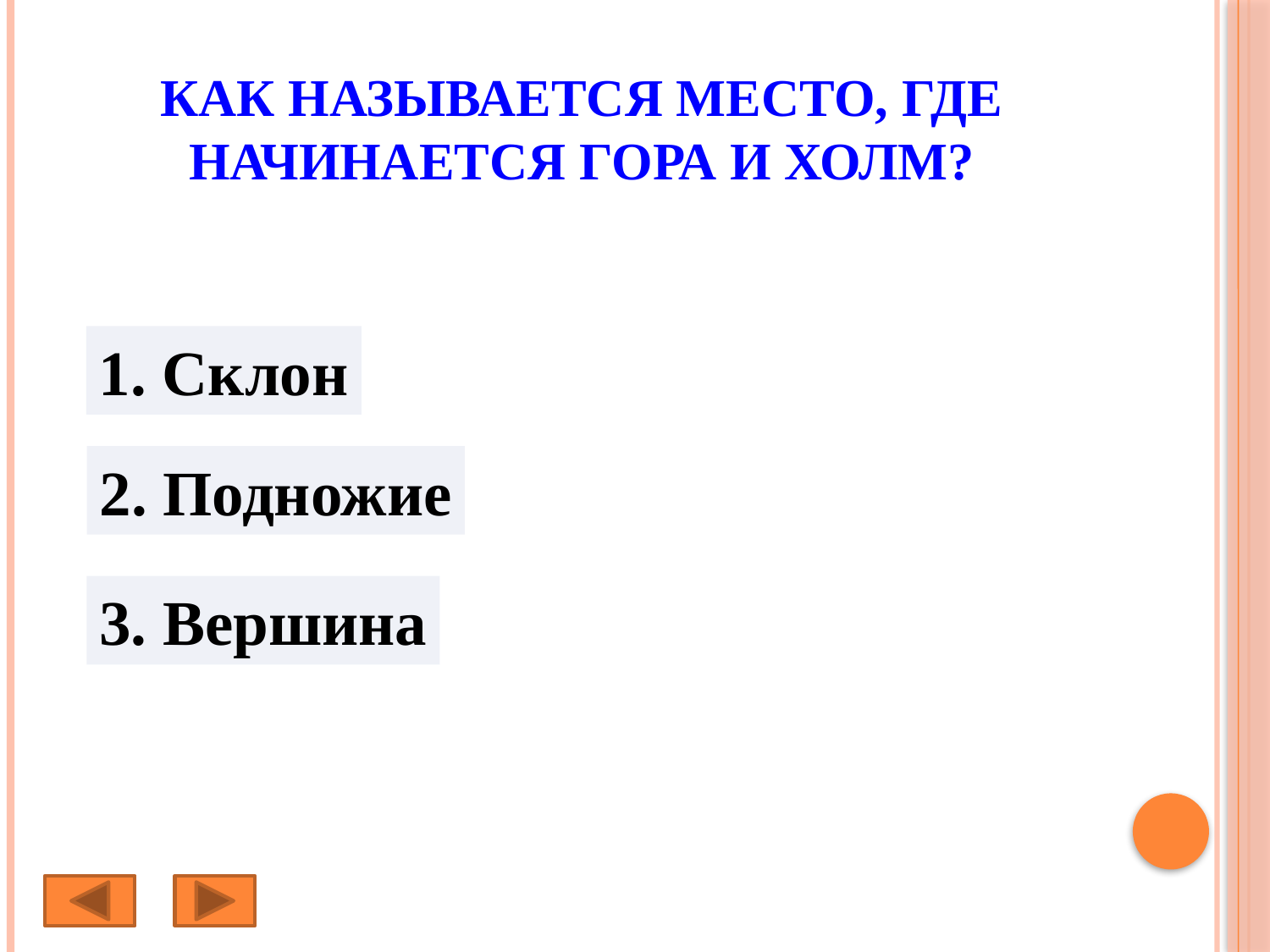

# Как называется место, где начинается гора и холм?
1. Склон
2. Подножие
3. Вершина